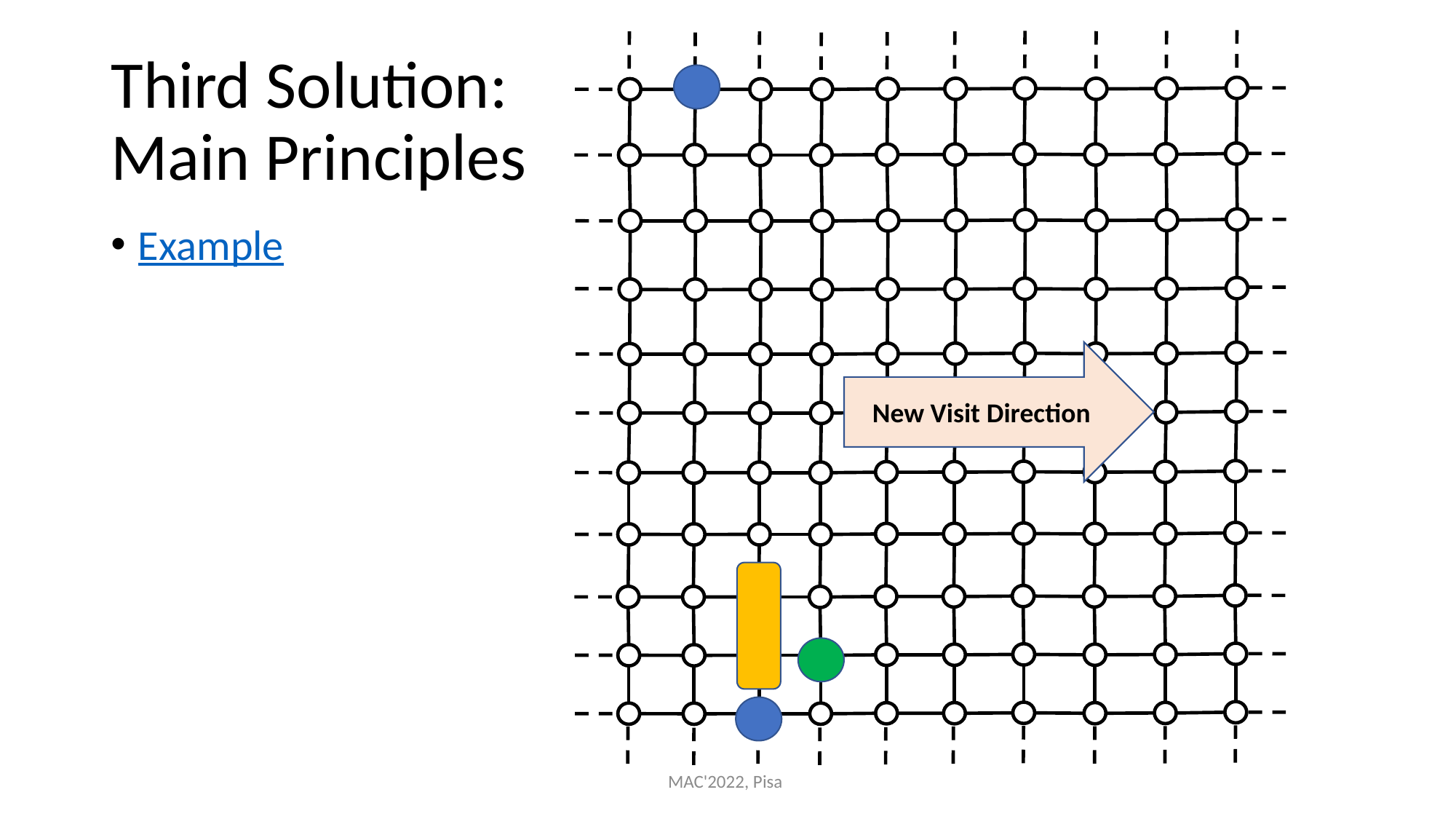

# Third Solution: Main Principles

Example
New Visit Direction

MAC'2022, Pisa